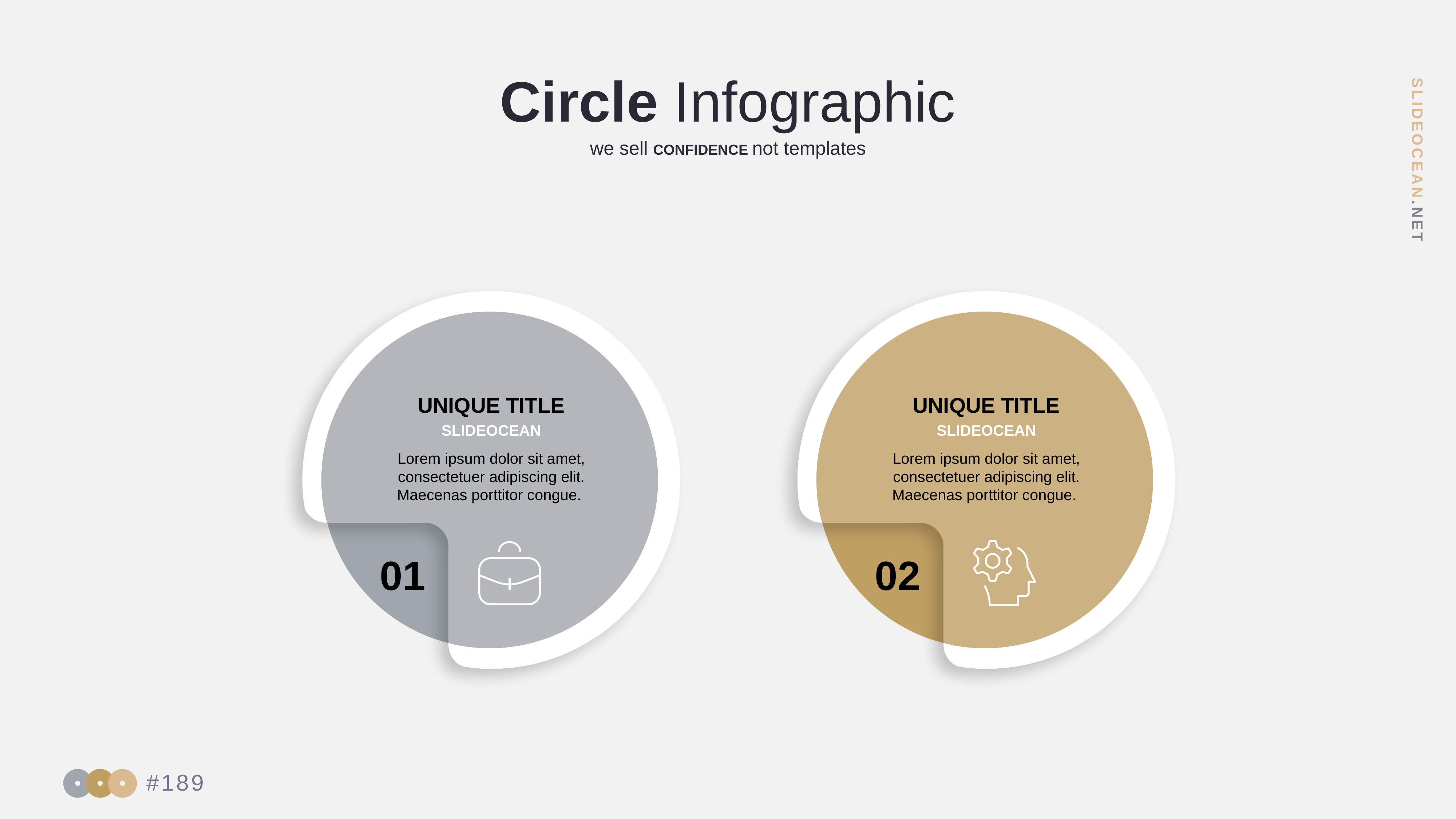

Circle Infographic
we sell CONFIDENCE not templates

UNIQUE TITLE
SLIDEOCEAN
Lorem ipsum dolor sit amet, consectetuer adipiscing elit. Maecenas porttitor congue.
UNIQUE TITLE
SLIDEOCEAN
Lorem ipsum dolor sit amet, consectetuer adipiscing elit. Maecenas porttitor congue.

01
02
#189